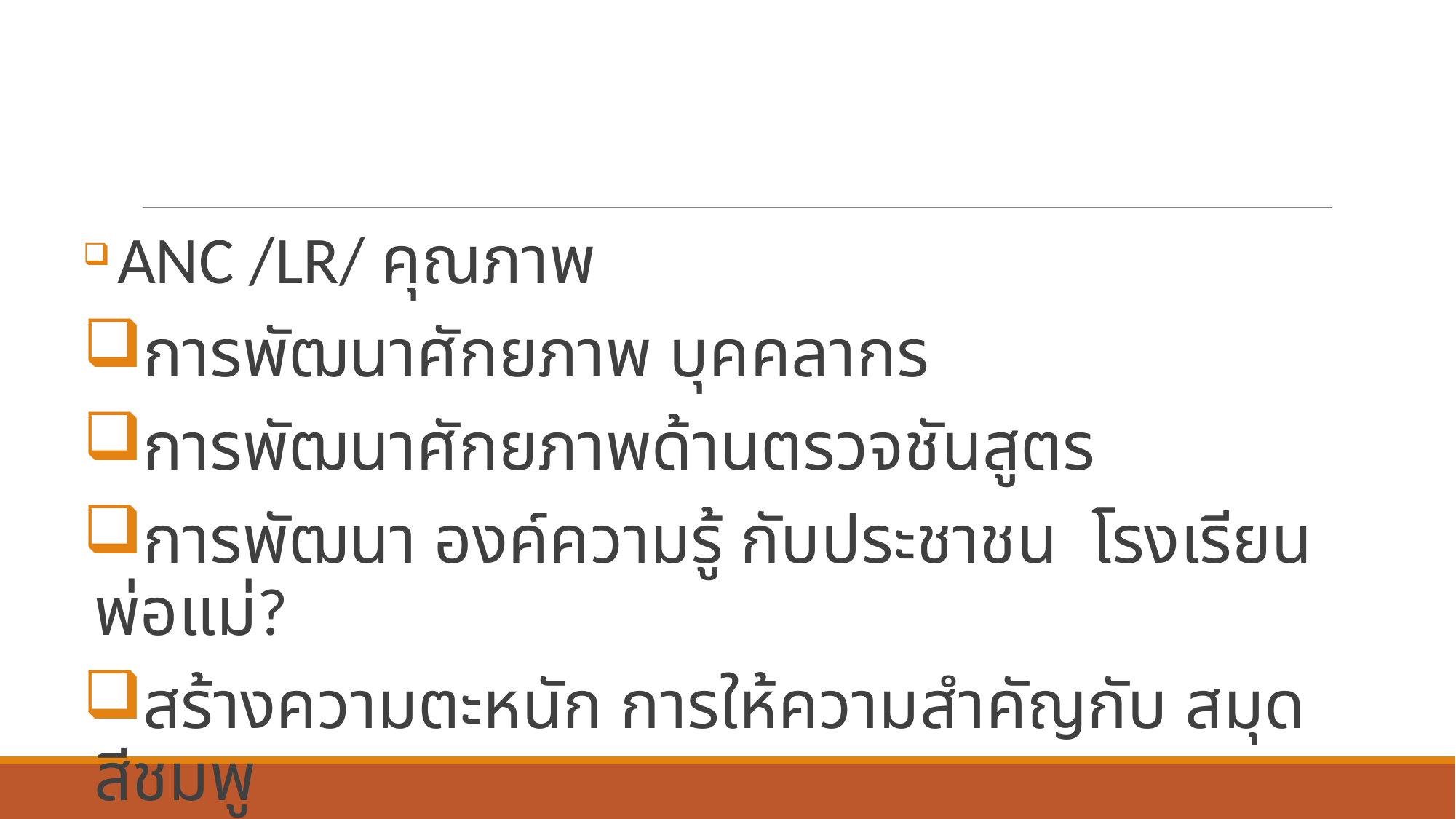

#
 ANC /LR/ คุณภาพ
การพัฒนาศักยภาพ บุคคลากร
การพัฒนาศักยภาพด้านตรวจชันสูตร
การพัฒนา องค์ความรู้ กับประชาชน  โรงเรียนพ่อแม่?
สร้างความตะหนัก การให้ความสำคัญกับ สมุดสีชมพู